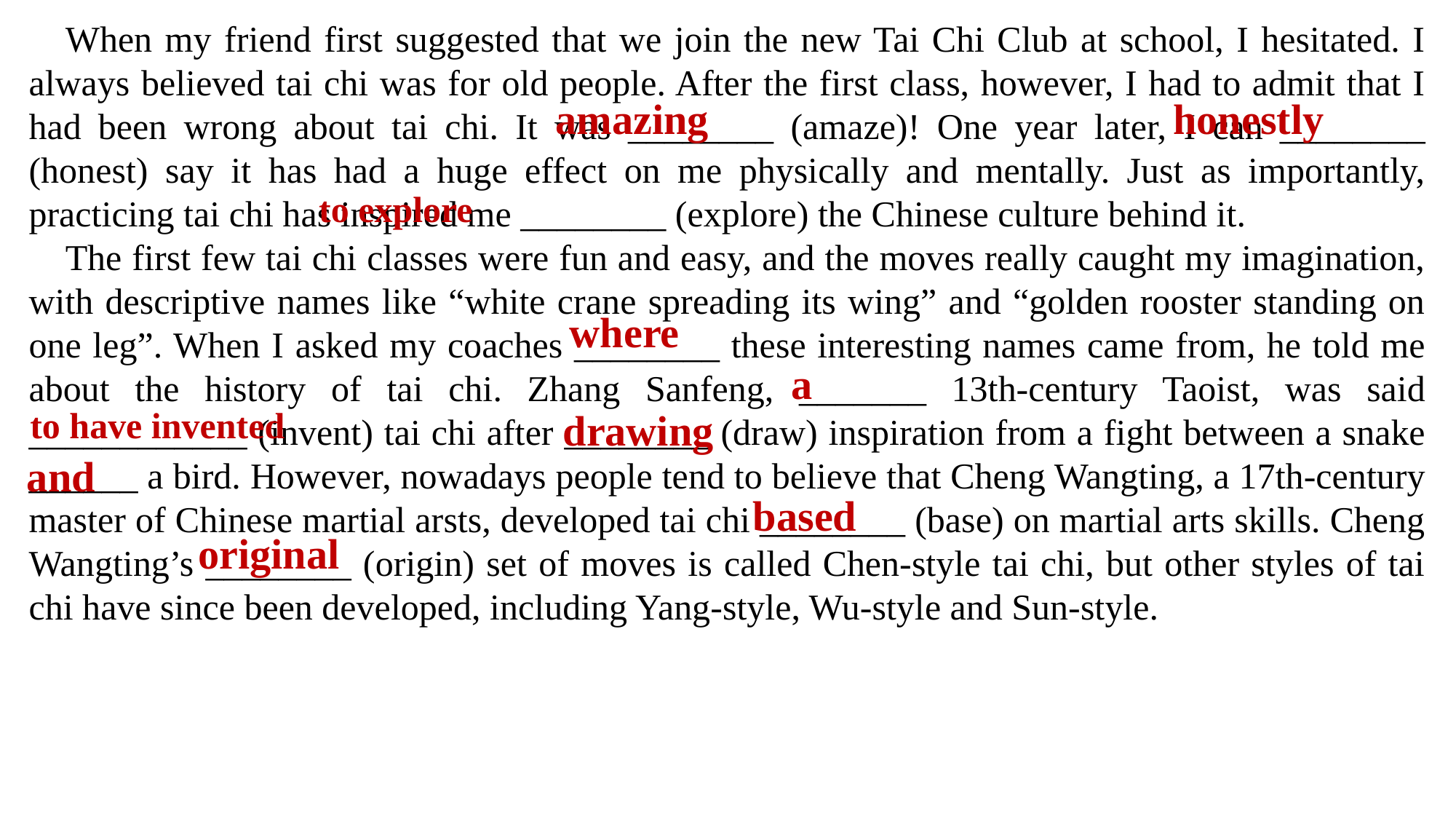

When my friend first suggested that we join the new Tai Chi Club at school, I hesitated. I always believed tai chi was for old people. After the first class, however, I had to admit that I had been wrong about tai chi. It was ________ (amaze)! One year later, I can ________ (honest) say it has had a huge effect on me physically and mentally. Just as importantly, practicing tai chi has inspired me ________ (explore) the Chinese culture behind it.
The first few tai chi classes were fun and easy, and the moves really caught my imagination, with descriptive names like “white crane spreading its wing” and “golden rooster standing on one leg”. When I asked my coaches ________ these interesting names came from, he told me about the history of tai chi. Zhang Sanfeng, _______ 13th-century Taoist, was said ____________ (invent) tai chi after ________ (draw) inspiration from a fight between a snake ______ a bird. However, nowadays people tend to believe that Cheng Wangting, a 17th-century master of Chinese martial arsts, developed tai chi ________ (base) on martial arts skills. Cheng Wangting’s ________ (origin) set of moves is called Chen-style tai chi, but other styles of tai chi have since been developed, including Yang-style, Wu-style and Sun-style.
amazing
honestly
to explore
where
a
to have invented
drawing
and
based
original